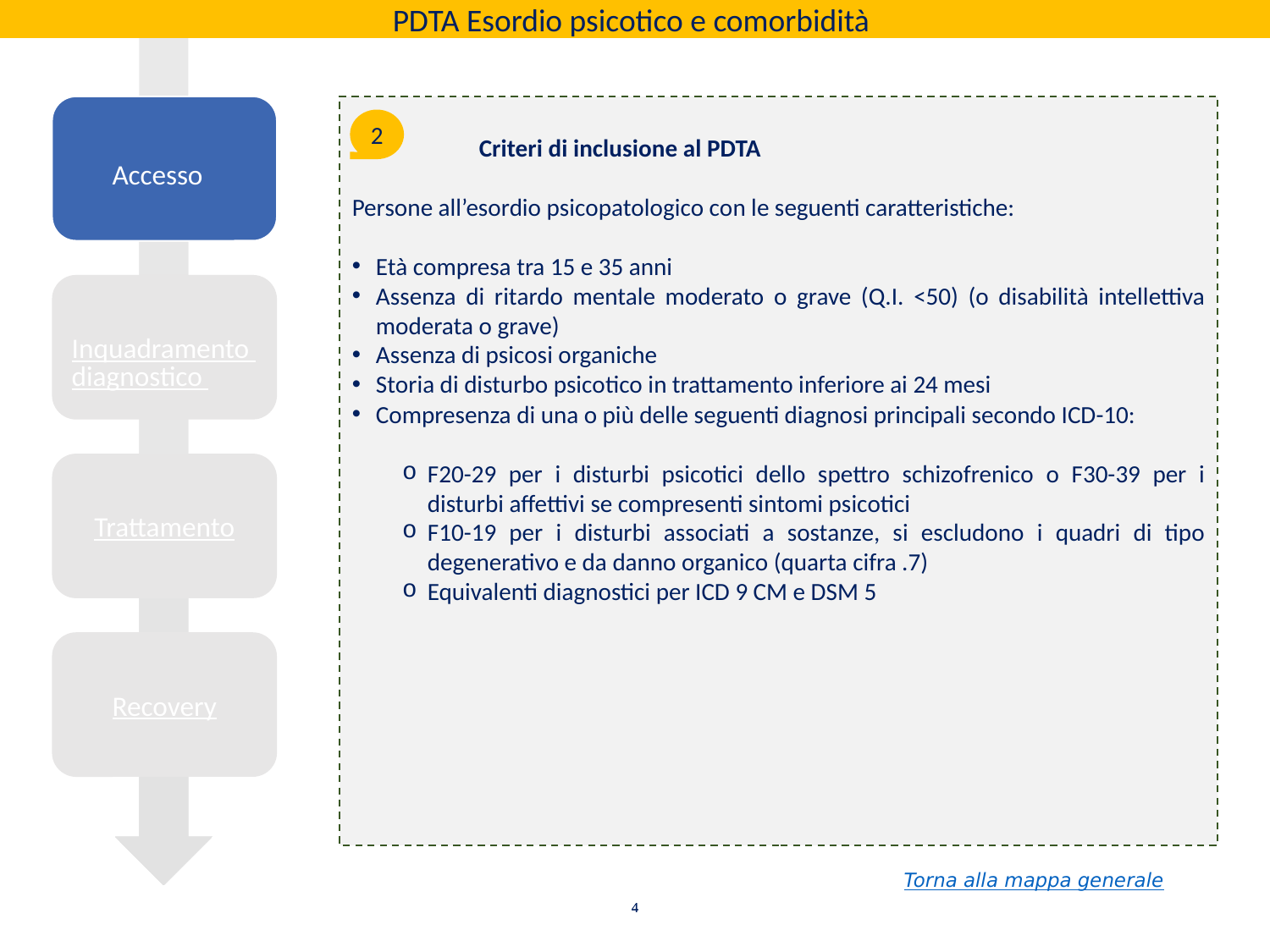

PDTA Esordio psicotico e comorbidità

Accesso

	Criteri di inclusione al PDTA

Persone all’esordio psicopatologico con le seguenti caratteristiche:

Età compresa tra 15 e 35 anni
Assenza di ritardo mentale moderato o grave (Q.I. <50) (o disabilità intellettiva moderata o grave)
Assenza di psicosi organiche
Storia di disturbo psicotico in trattamento inferiore ai 24 mesi
Compresenza di una o più delle seguenti diagnosi principali secondo ICD-10:

F20-29 per i disturbi psicotici dello spettro schizofrenico o F30-39 per i disturbi affettivi se compresenti sintomi psicotici
F10-19 per i disturbi associati a sostanze, si escludono i quadri di tipo degenerativo e da danno organico (quarta cifra .7)
Equivalenti diagnostici per ICD 9 CM e DSM 5
2
Inquadramento diagnostico
Trattamento
Recovery
Torna alla mappa generale